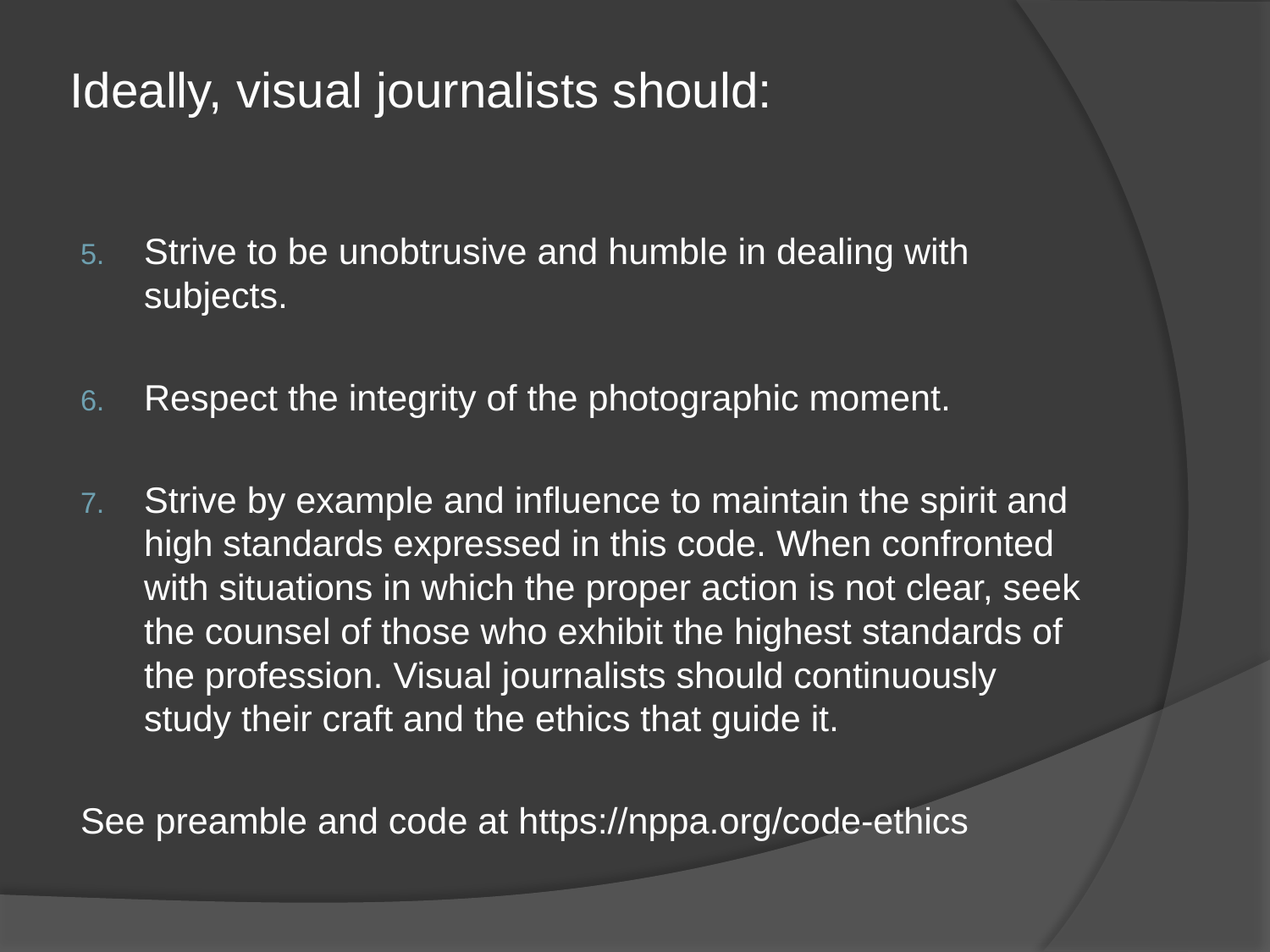

# Ideally, visual journalists should:
Strive to be unobtrusive and humble in dealing with subjects.

Respect the integrity of the photographic moment.

Strive by example and influence to maintain the spirit and high standards expressed in this code. When confronted with situations in which the proper action is not clear, seek the counsel of those who exhibit the highest standards of the profession. Visual journalists should continuously study their craft and the ethics that guide it.

See preamble and code at https://nppa.org/code-ethics